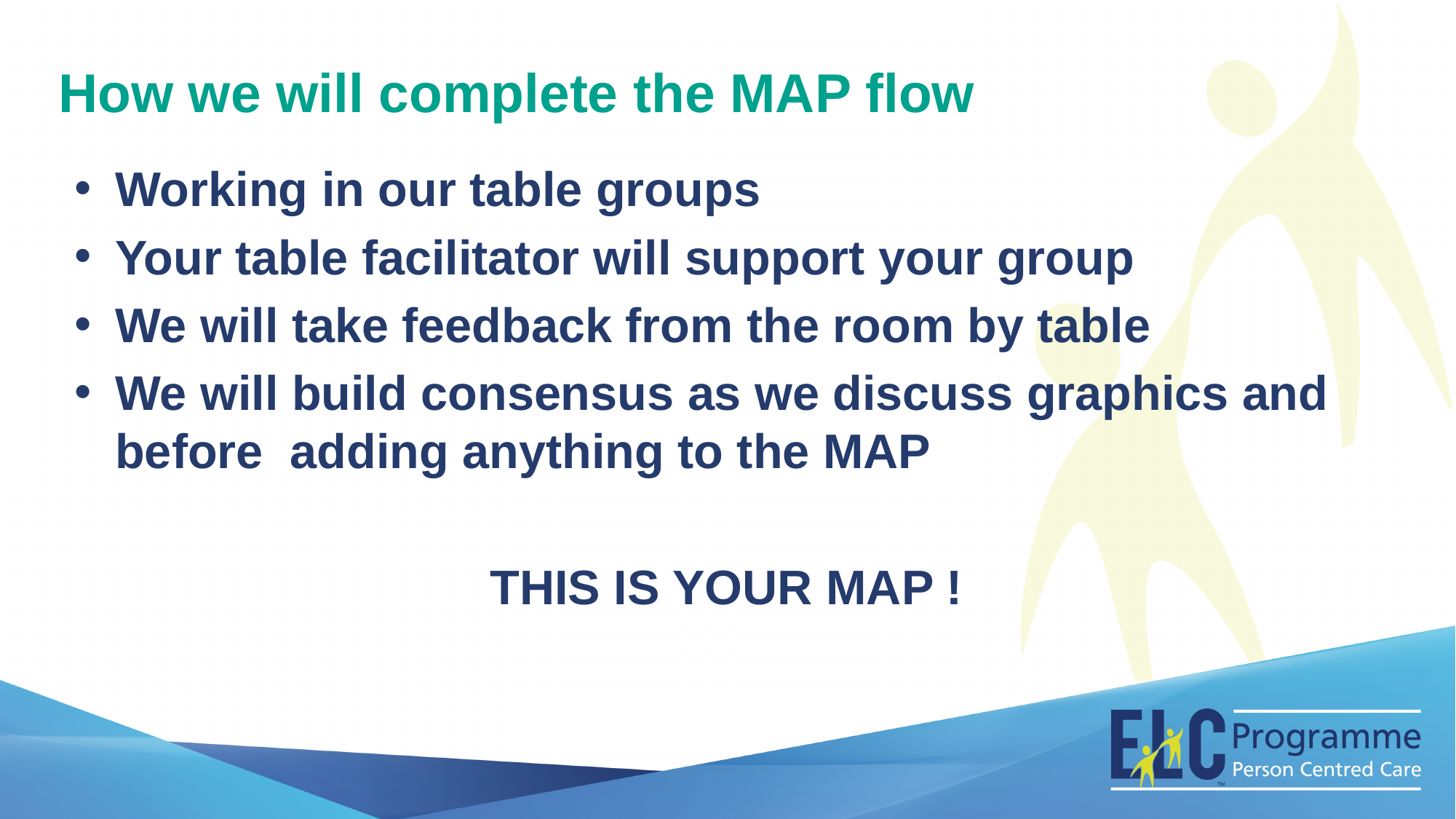

How we will complete the MAP flow
Working in our table groups
Your table facilitator will support your group
We will take feedback from the room by table
We will build consensus as we discuss graphics and before  adding anything to the MAP

THIS IS YOUR MAP !